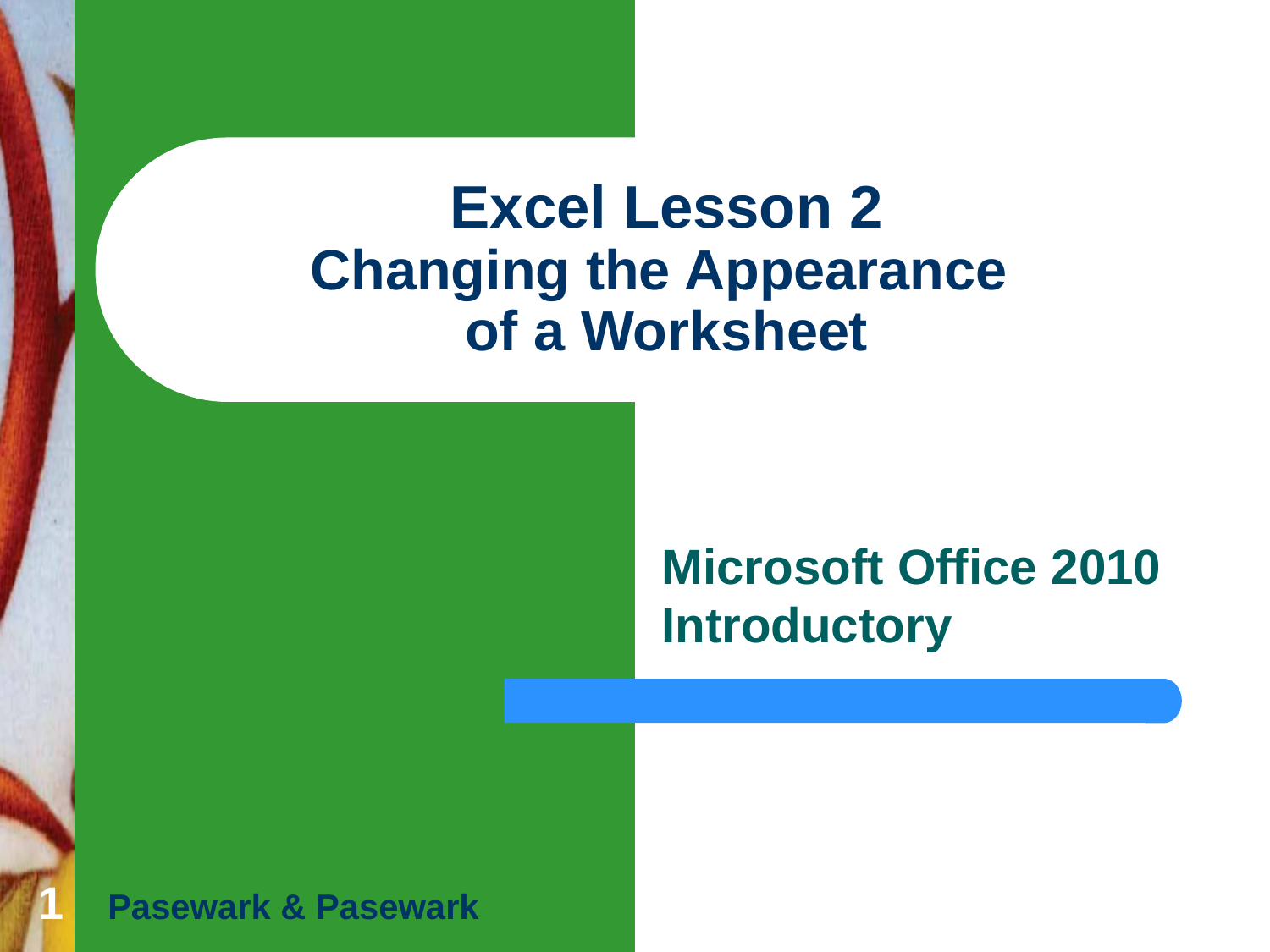

# Excel Lesson 2 Changing the Appearance of a Worksheet
Microsoft Office 2010 Introductory
1

Pasewark & Pasewark